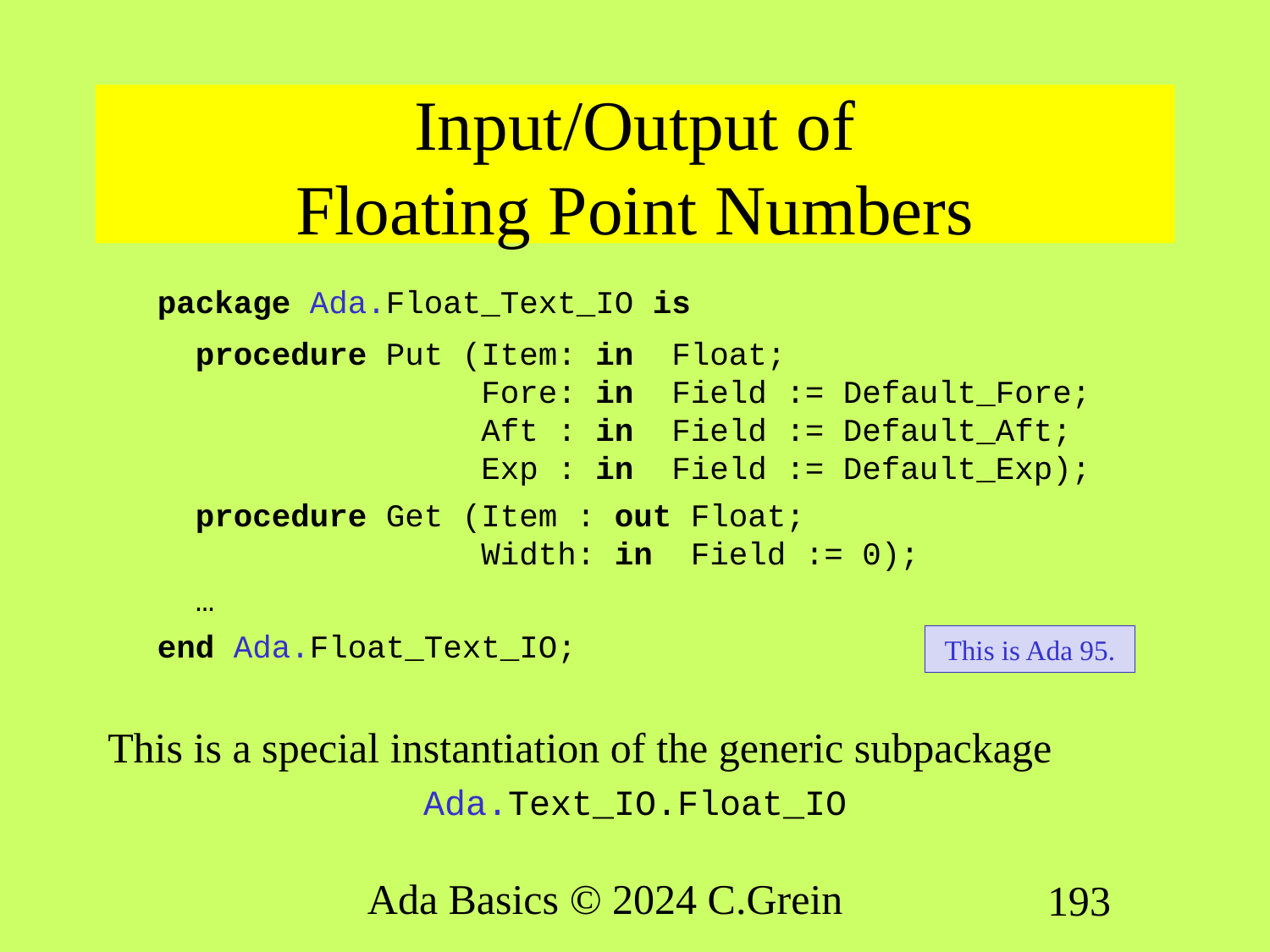

# Input/Output of Floating Point Numbers
package Ada.Float_Text_IO is
  procedure Put (Item: in  Float;
                 Fore: in  Field := Default_Fore;
                 Aft : in  Field := Default_Aft;
                 Exp : in  Field := Default_Exp);
  procedure Get (Item : out Float;
                 Width: in  Field := 0);
  …
end Ada.Float_Text_IO;

This is a special instantiation of the generic subpackage
Ada.Text_IO.Float_IO
This is Ada 95.
Ada Basics © 2024 C.Grein
193